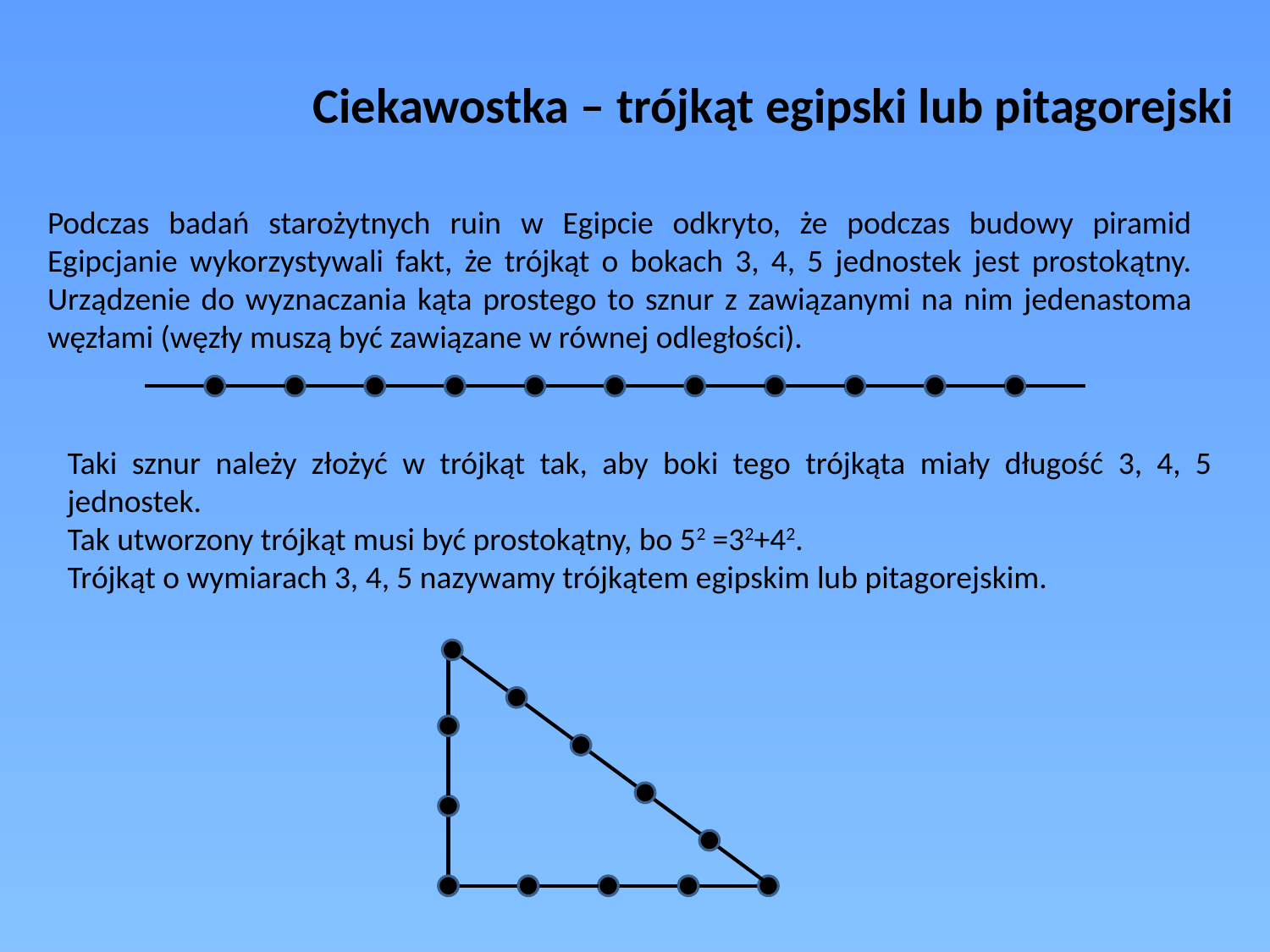

Ciekawostka – trójkąt egipski lub pitagorejski
Podczas badań starożytnych ruin w Egipcie odkryto, że podczas budowy piramid Egipcjanie wykorzystywali fakt, że trójkąt o bokach 3, 4, 5 jednostek jest prostokątny. Urządzenie do wyznaczania kąta prostego to sznur z zawiązanymi na nim jedenastoma węzłami (węzły muszą być zawiązane w równej odległości).

Taki sznur należy złożyć w trójkąt tak, aby boki tego trójkąta miały długość 3, 4, 5 jednostek.
Tak utworzony trójkąt musi być prostokątny, bo 52 =32+42.
Trójkąt o wymiarach 3, 4, 5 nazywamy trójkątem egipskim lub pitagorejskim.